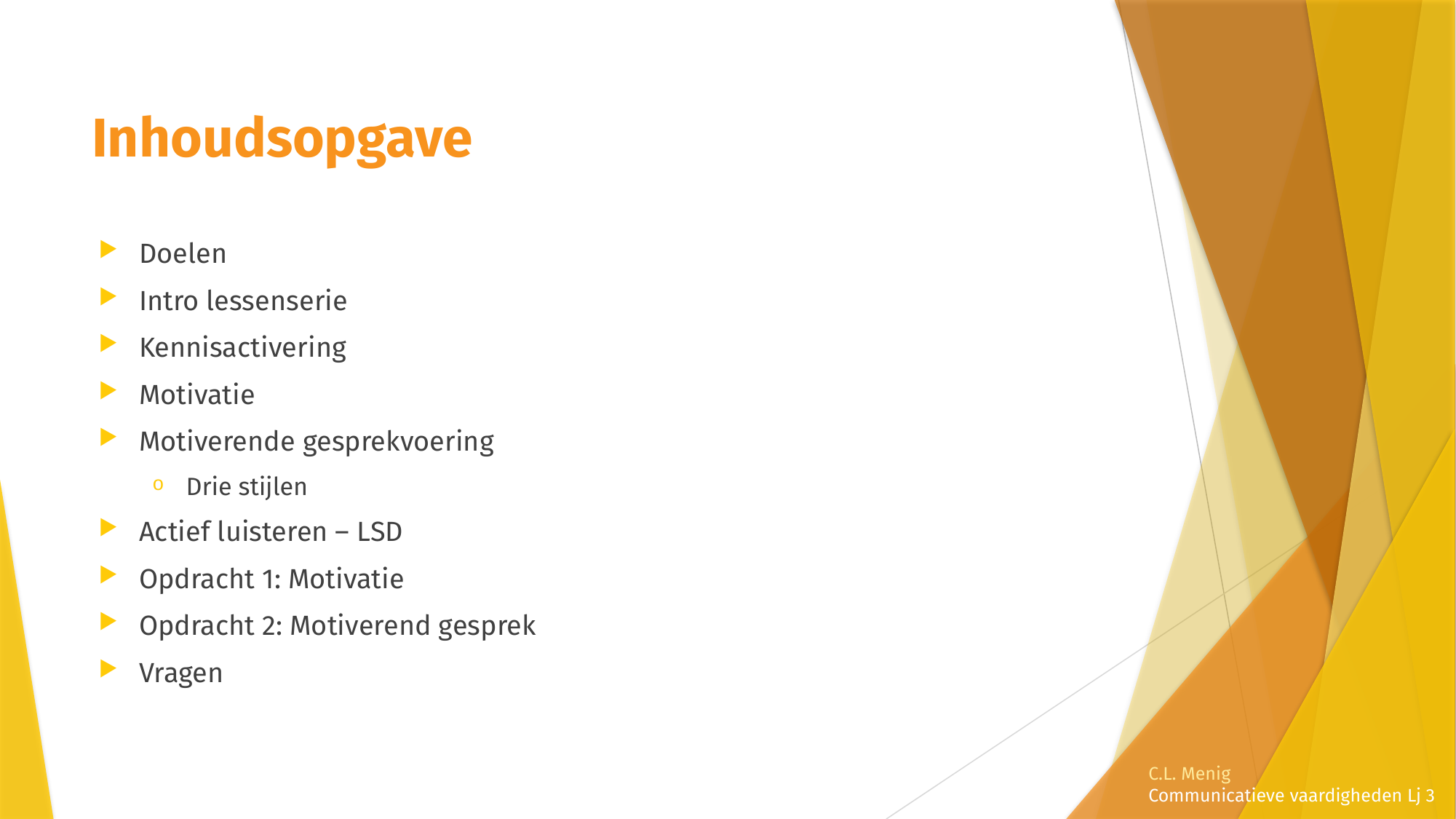

# Inhoudsopgave
Doelen
Intro lessenserie
Kennisactivering
Motivatie
Motiverende gesprekvoering
Drie stijlen
Actief luisteren – LSD
Opdracht 1: Motivatie
Opdracht 2: Motiverend gesprek
Vragen

C.L. Menig
Communicatieve vaardigheden Lj 3